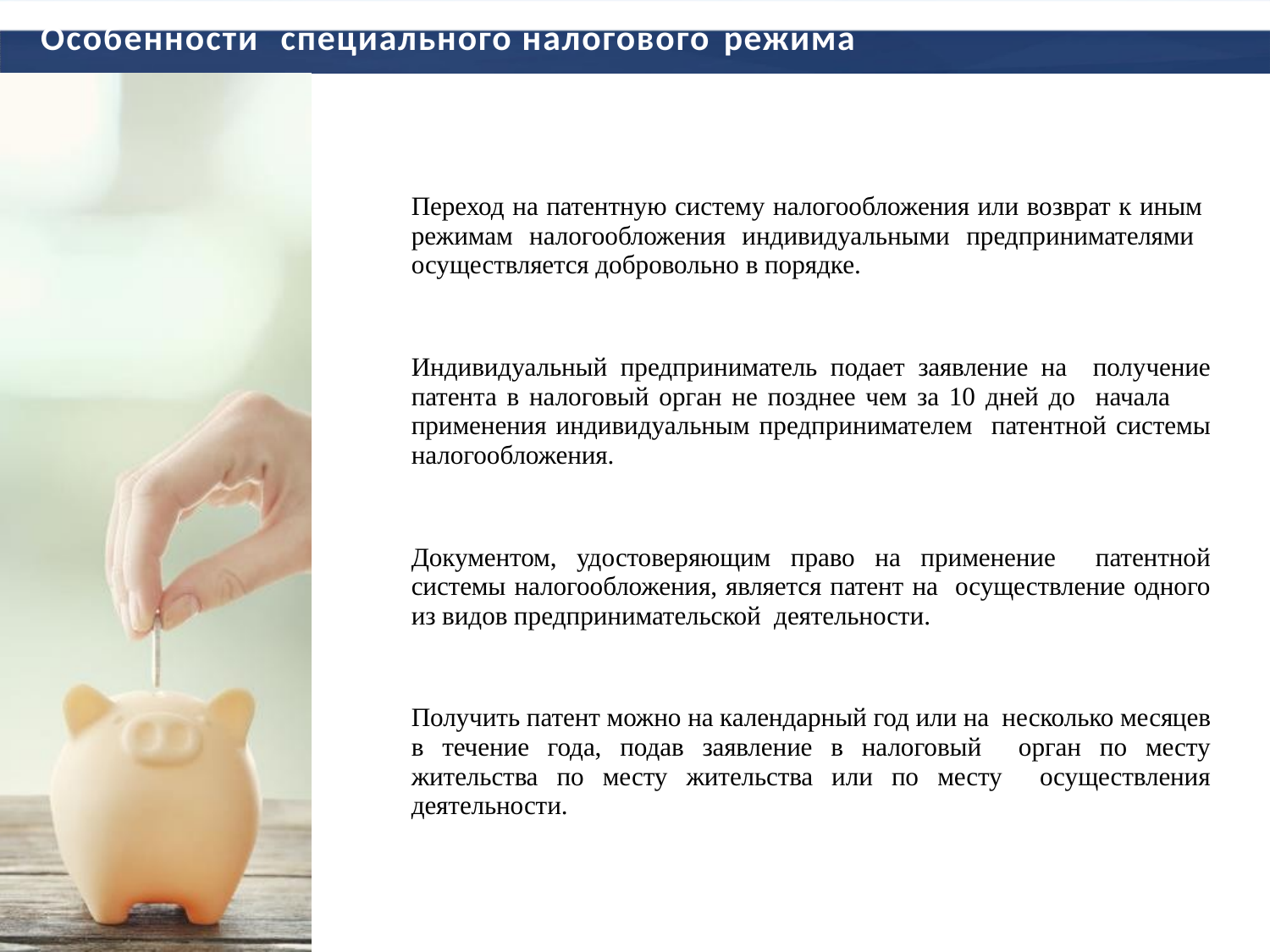

# Особенности
специального налогового режима

Переход на патентную систему налогообложения или возврат к иным  режимам налогообложения индивидуальными предпринимателями  осуществляется добровольно в порядке.

Индивидуальный предприниматель подает заявление на  получение патента в налоговый орган не позднее чем за 10 дней до  начала     применения индивидуальным предпринимателем  патентной системы налогообложения.

Документом, удостоверяющим право на применение  патентной системы налогообложения, является патент на  осуществление одного из видов предпринимательской  деятельности.

Получить патент можно на календарный год или на  несколько месяцев в течение года, подав заявление в налоговый  орган по месту жительства по месту жительства или по месту  осуществления деятельности.